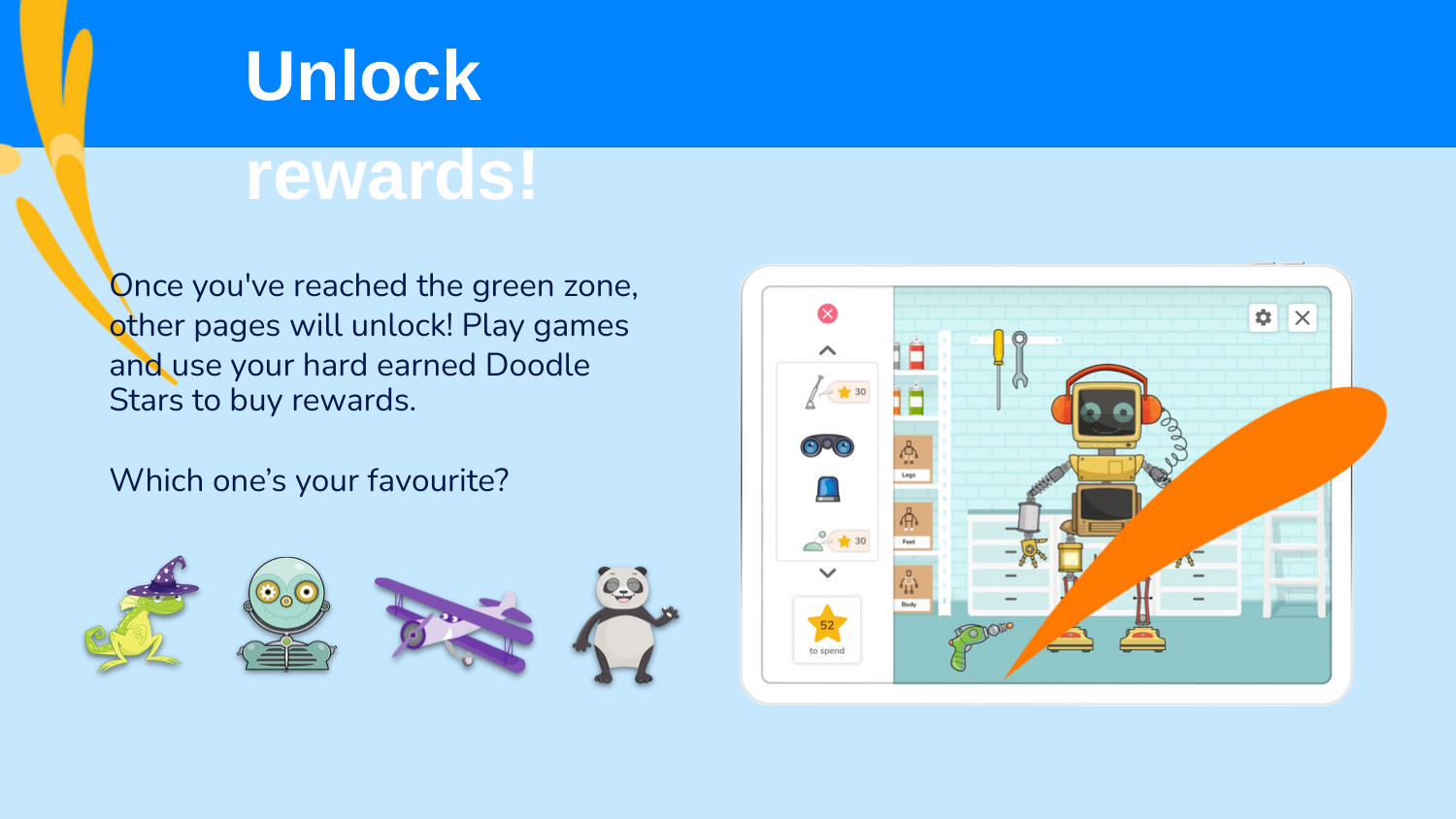

Unlock rewards!

Once you've reached the green zone, other pages will unlock! Play games and use your hard earned Doodle
Stars to buy rewards.
Which one’s your favourite?